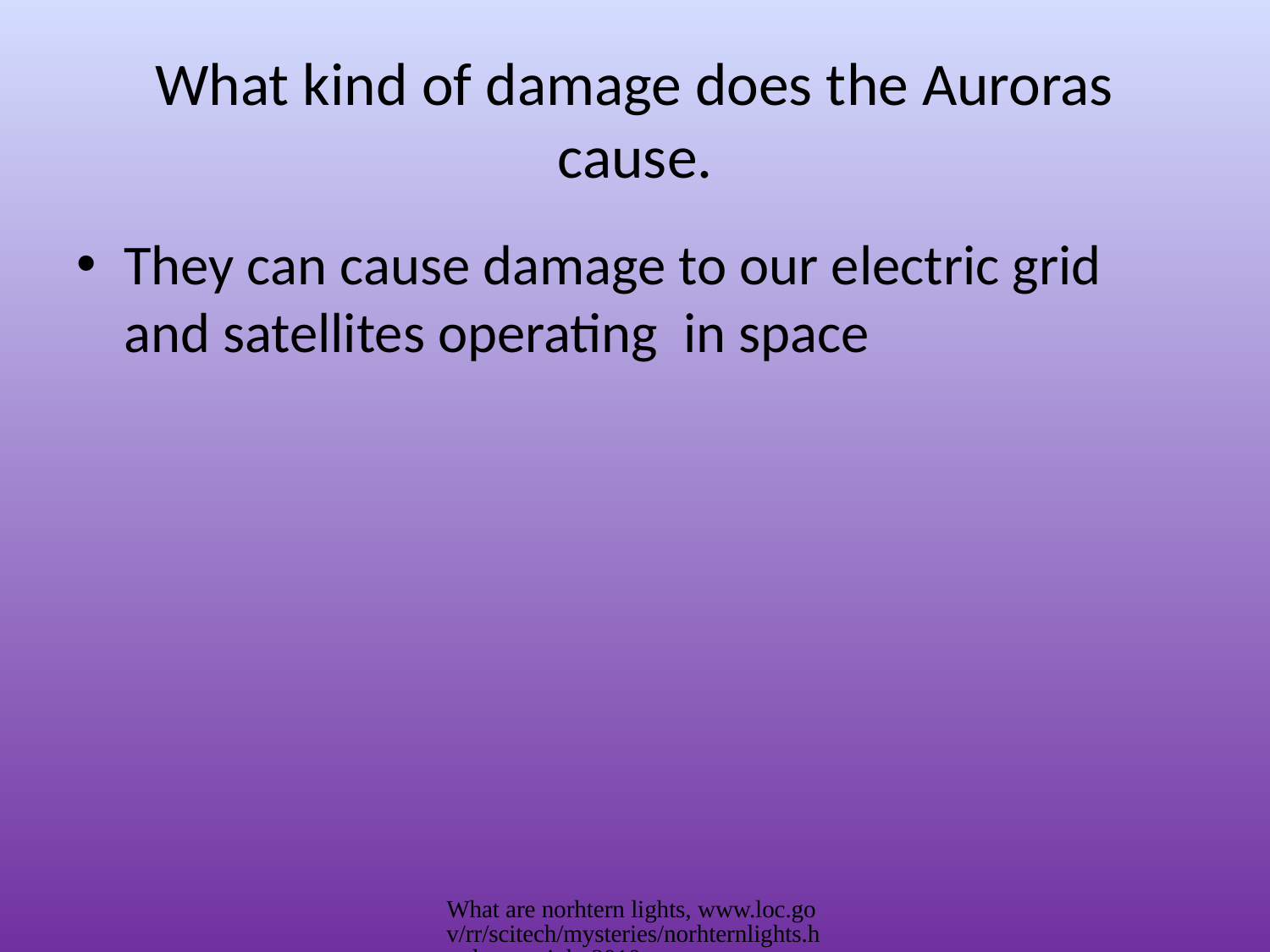

# What kind of damage does the Auroras cause.
They can cause damage to our electric grid and satellites operating  in space
What are norhtern lights, www.loc.gov/rr/scitech/mysteries/norhternlights.html, copyright 2010